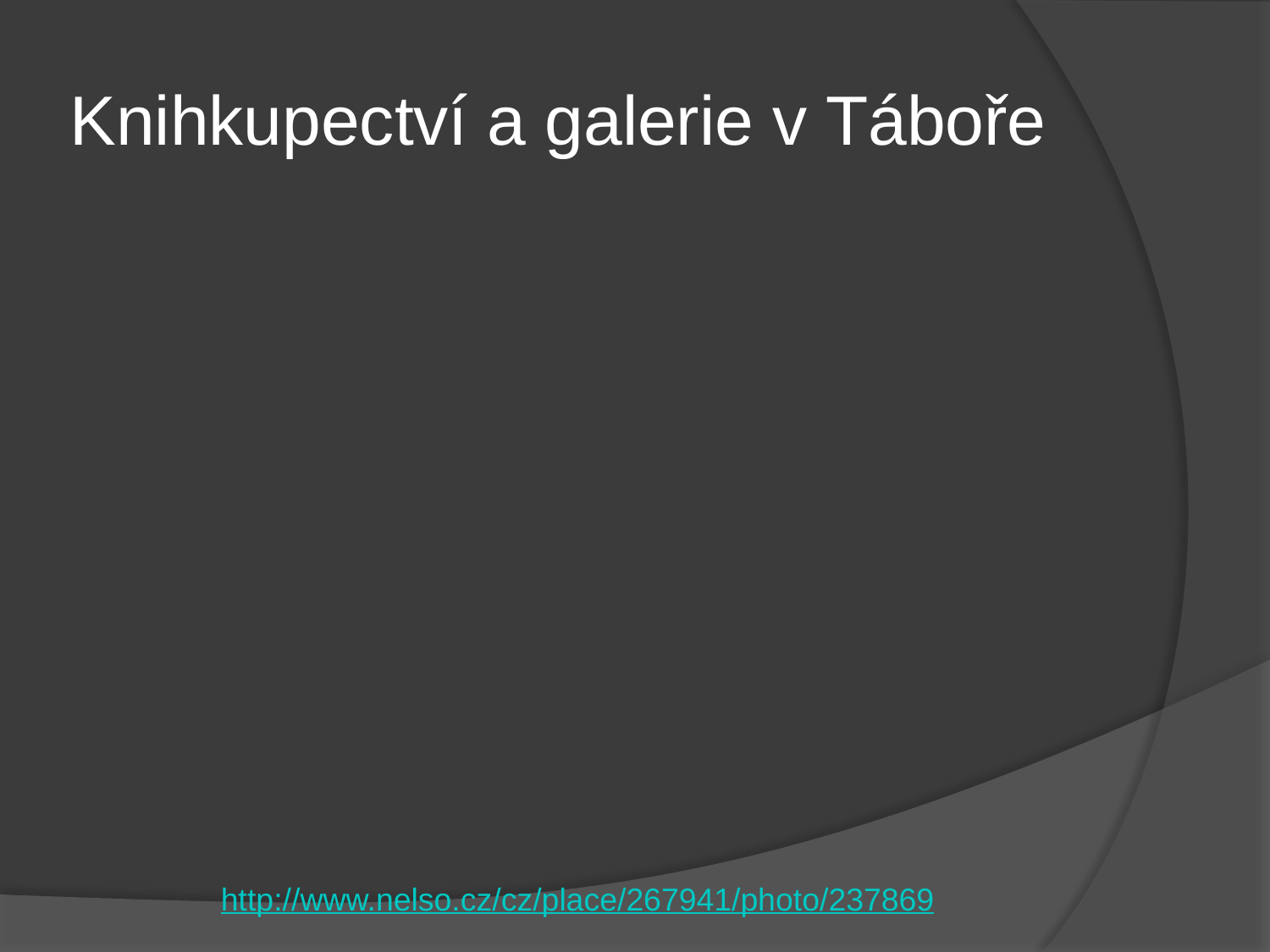

# Knihkupectví a galerie v Táboře

http://www.nelso.cz/cz/place/267941/photo/237869